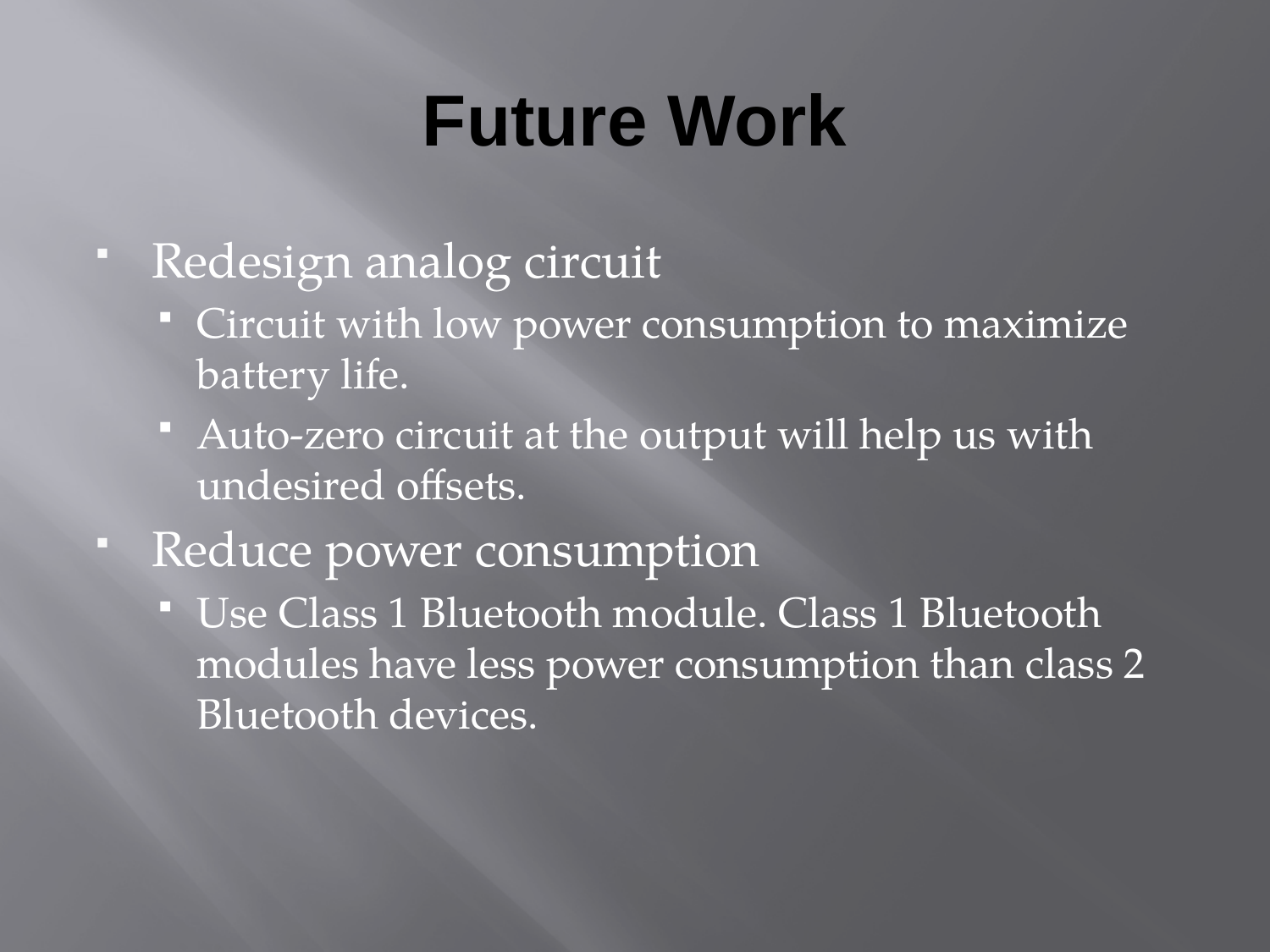

# Future Work
Redesign analog circuit
Circuit with low power consumption to maximize battery life.
Auto-zero circuit at the output will help us with undesired offsets.
Reduce power consumption
Use Class 1 Bluetooth module. Class 1 Bluetooth modules have less power consumption than class 2 Bluetooth devices.